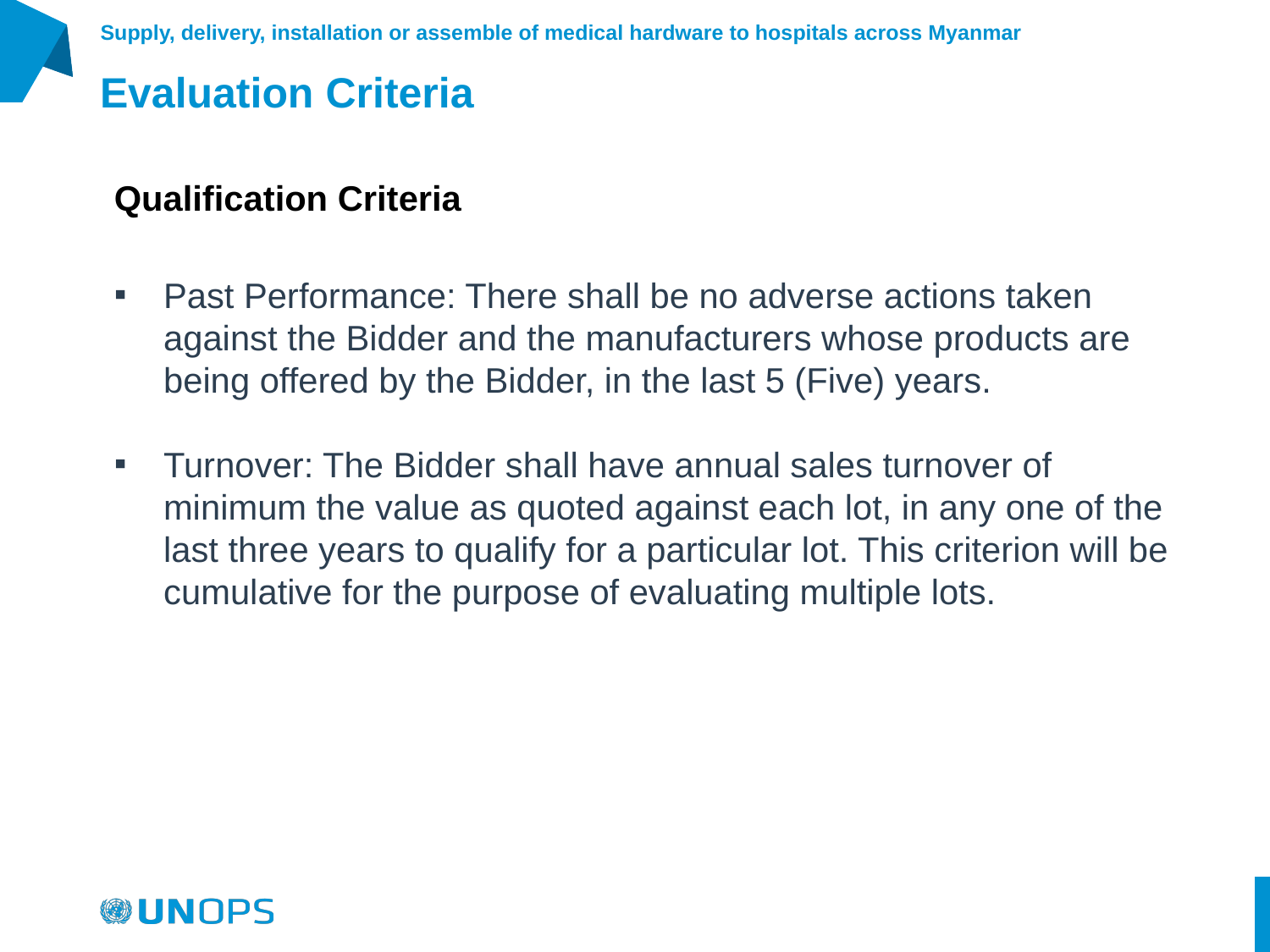

# Evaluation Criteria
Supply, delivery, installation or assemble of medical hardware to hospitals across Myanmar
Qualification Criteria

Past Performance: There shall be no adverse actions taken against the Bidder and the manufacturers whose products are being offered by the Bidder, in the last 5 (Five) years.

Turnover: The Bidder shall have annual sales turnover of minimum the value as quoted against each lot, in any one of the last three years to qualify for a particular lot. This criterion will be cumulative for the purpose of evaluating multiple lots.